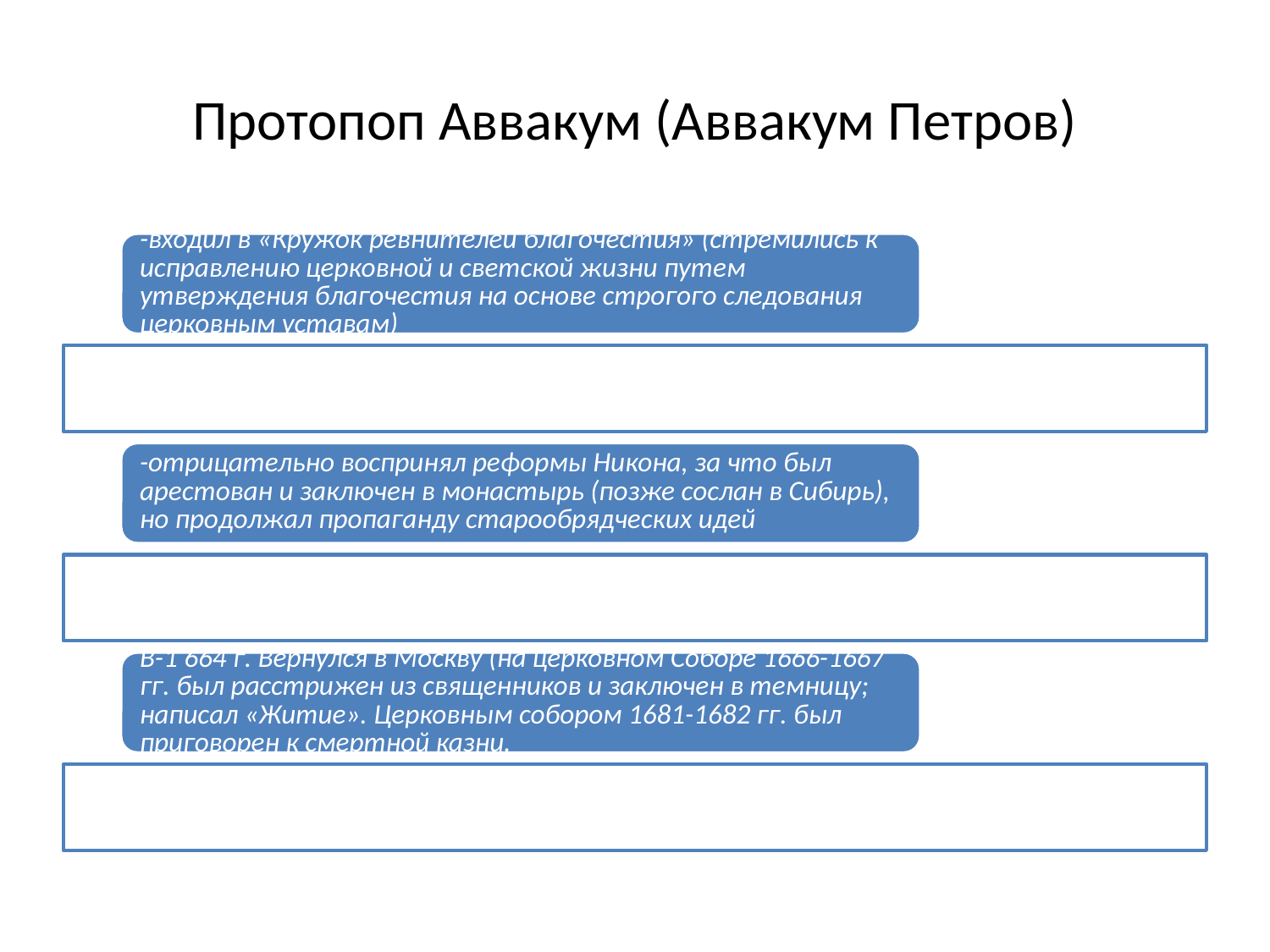

# Протопоп Аввакум (Аввакум Петров)
-входил в «Кружок ревнителей благочестия» (стремились к исправлению церковной и светской жизни путем утверждения благочестия на основе строгого следования церковным уставам)
-отрицательно воспринял реформы Никона, за что был арестован и заключен в монастырь (позже сослан в Сибирь), но продолжал пропаганду старообрядческих идей
В-1 664 г. Вернулся в Москву (на церковном Соборе 1666-1667 гг. был расстрижен из священников и заключен в темницу; написал «Житие». Церковным собором 1681-1682 гг. был приговорен к смертной казни.